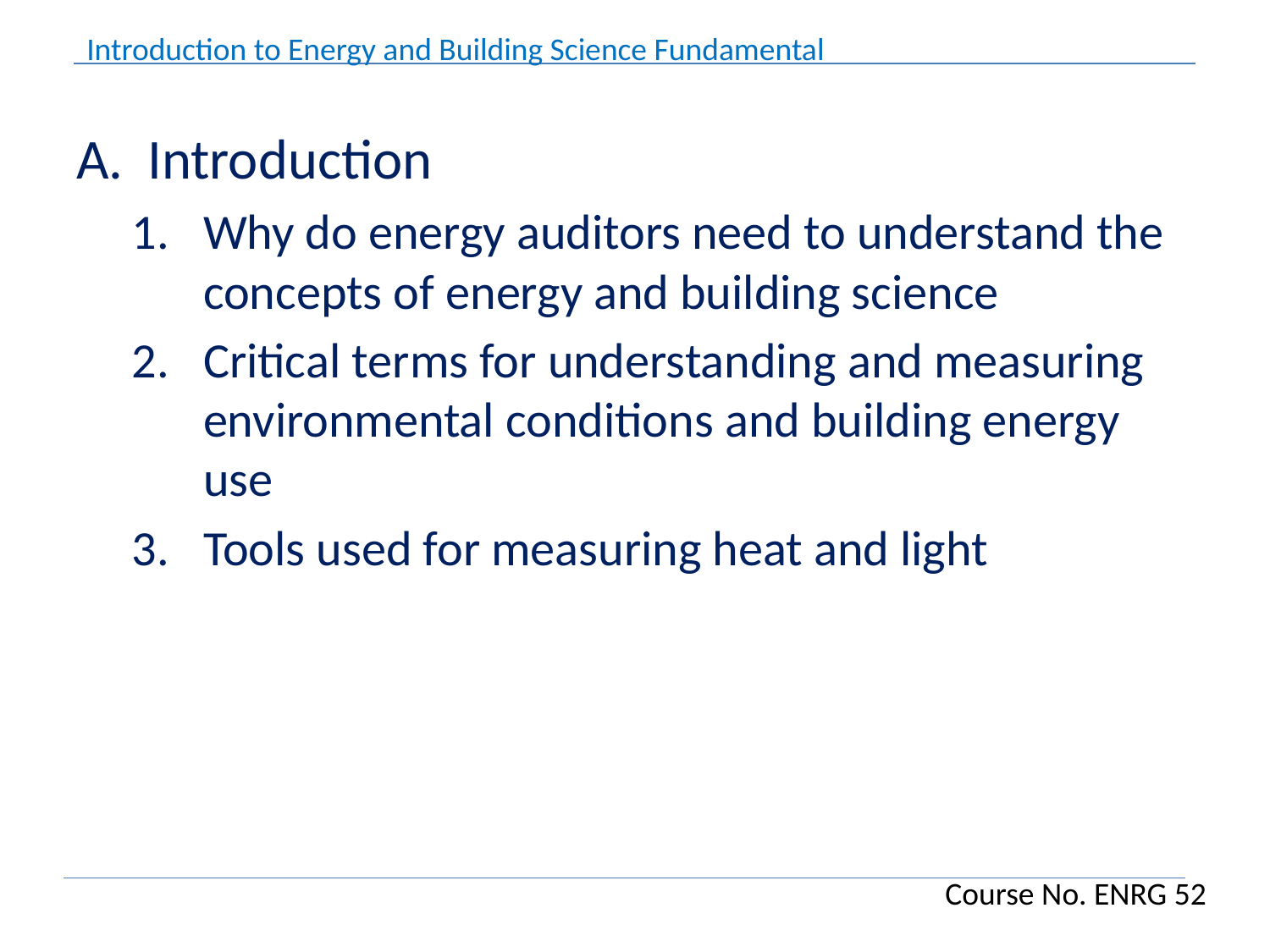

Introduction
Why do energy auditors need to understand the concepts of energy and building science
Critical terms for understanding and measuring environmental conditions and building energy use
Tools used for measuring heat and light